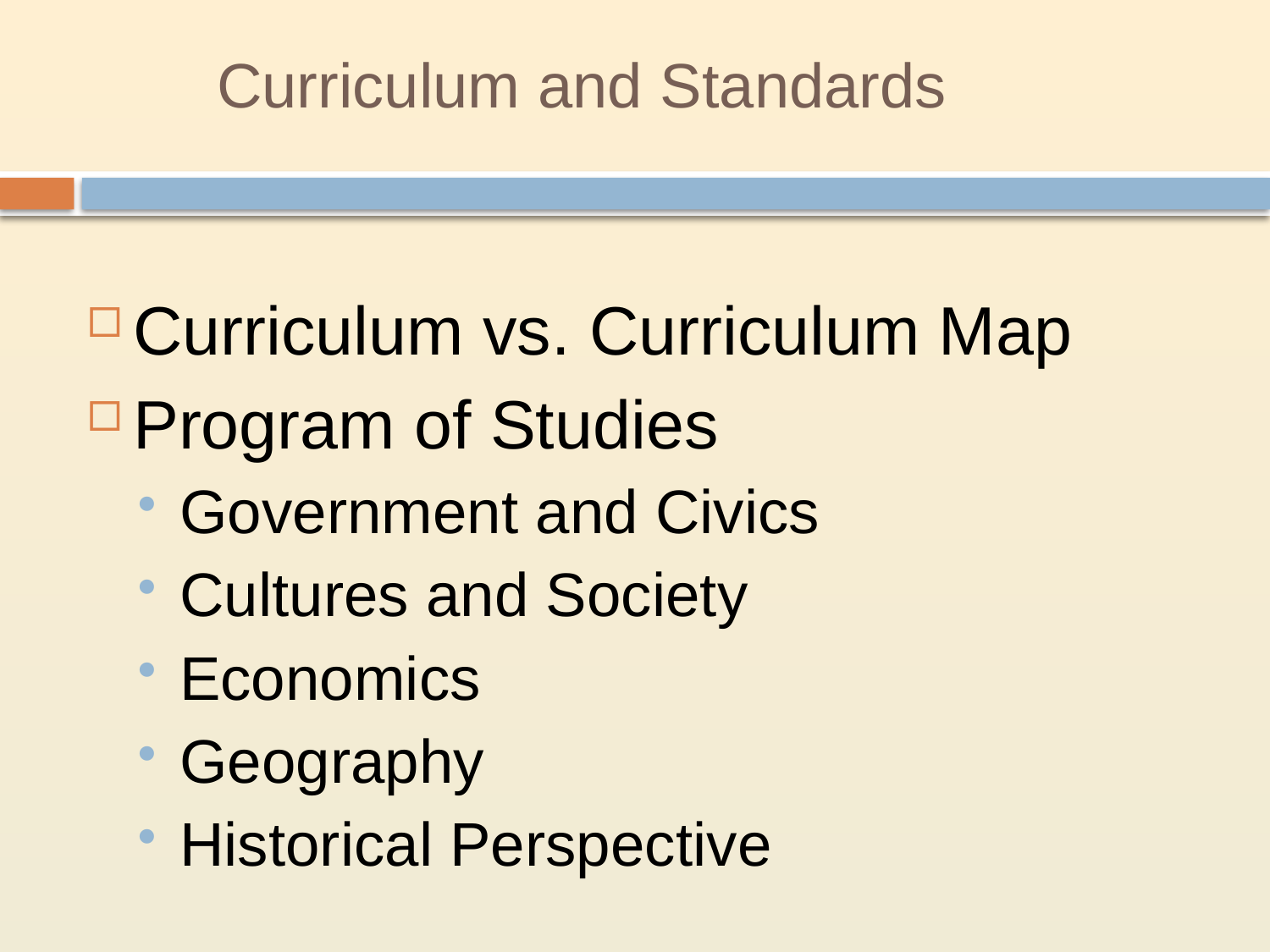

# Curriculum and Standards

Curriculum vs. Curriculum Map
Program of Studies
Government and Civics
Cultures and Society
Economics
Geography
Historical Perspective